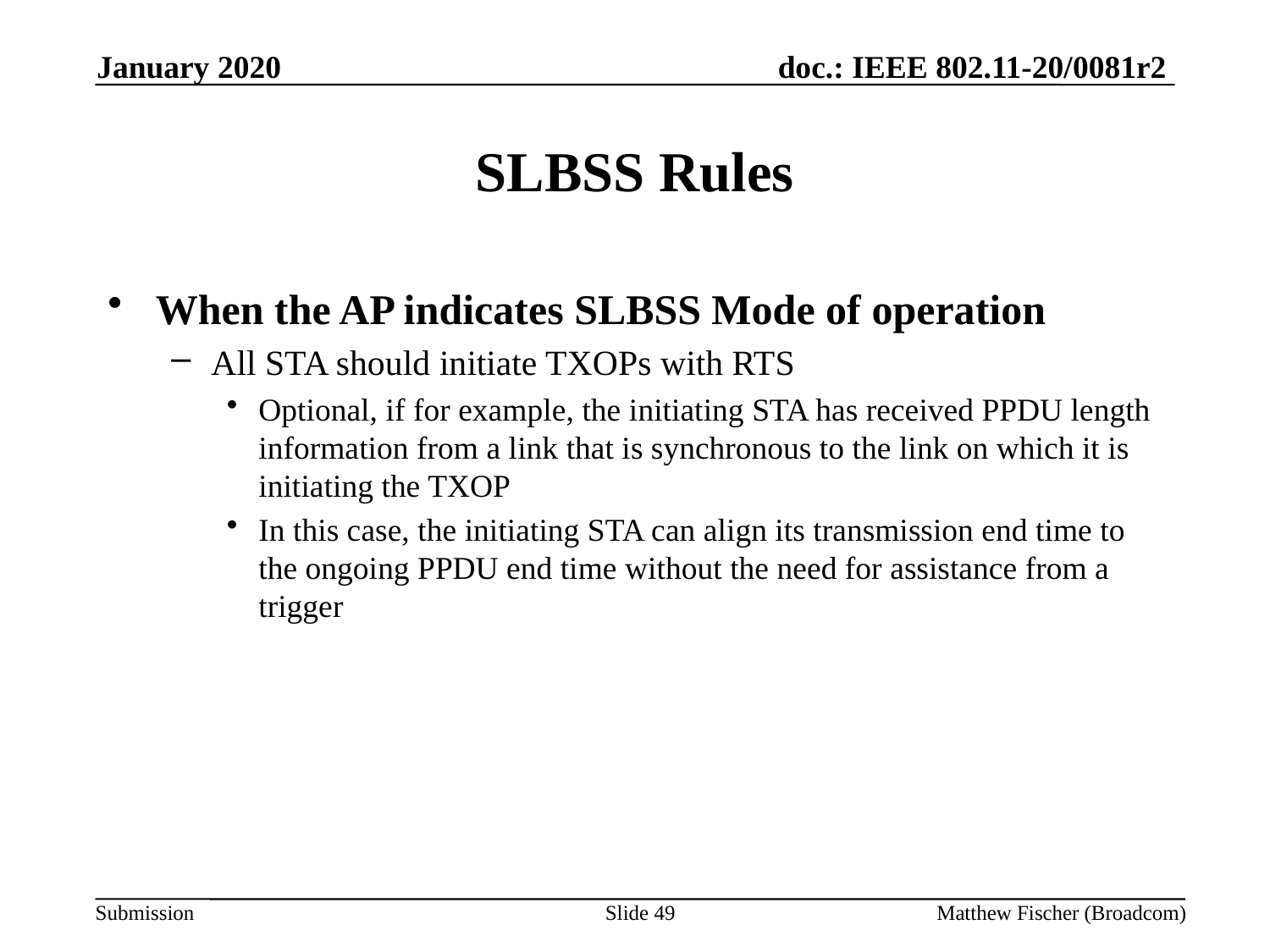

January 2020
# SLBSS Rules
When the AP indicates SLBSS Mode of operation
All STA should initiate TXOPs with RTS
Optional, if for example, the initiating STA has received PPDU length information from a link that is synchronous to the link on which it is initiating the TXOP
In this case, the initiating STA can align its transmission end time to the ongoing PPDU end time without the need for assistance from a trigger
Slide 49
Matthew Fischer (Broadcom)